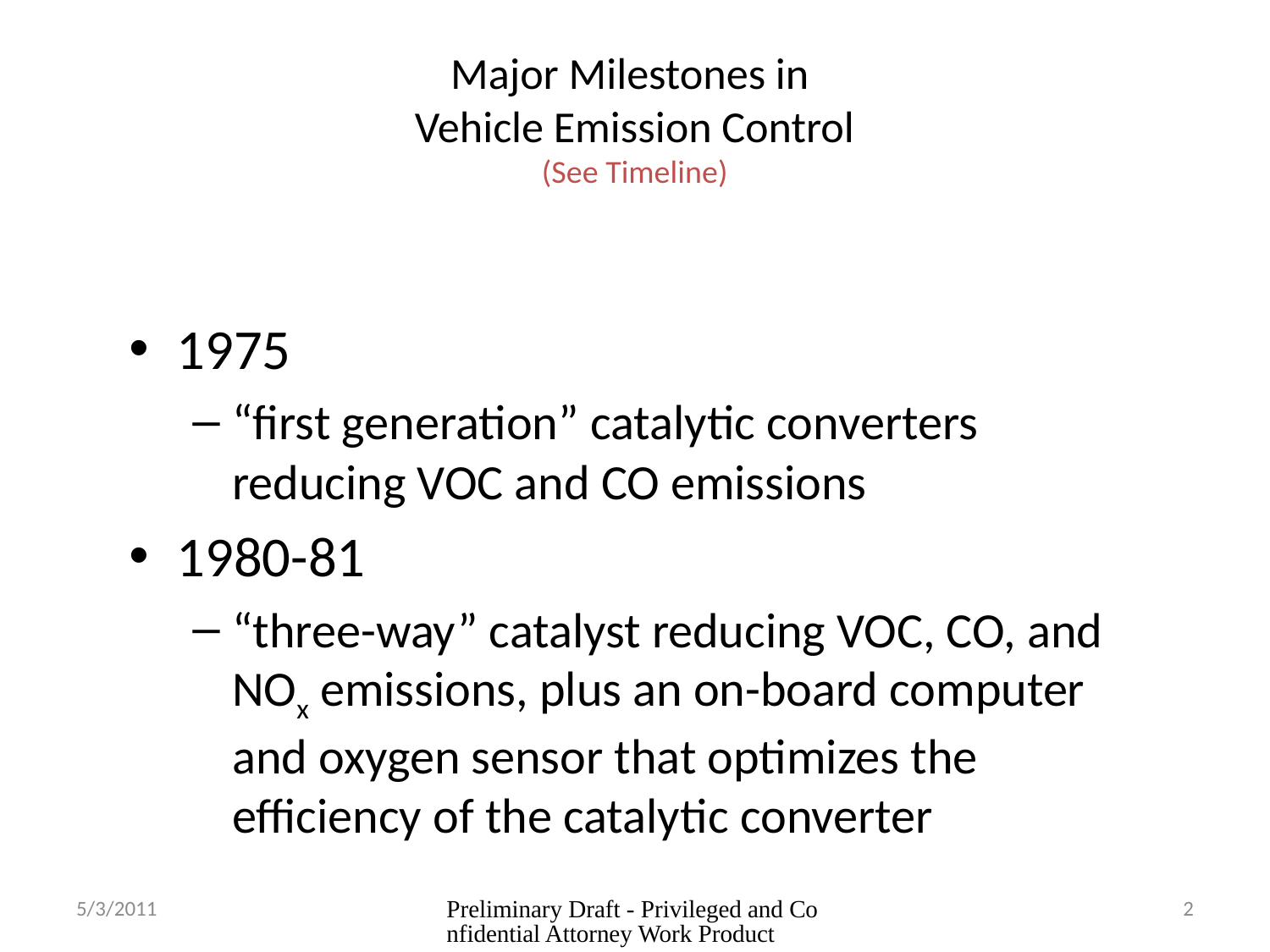

# Major Milestones in Vehicle Emission Control (See Timeline)
1975
“first generation” catalytic converters reducing VOC and CO emissions
1980-81
“three-way” catalyst reducing VOC, CO, and NOx emissions, plus an on-board computer and oxygen sensor that optimizes the efficiency of the catalytic converter
5/3/2011
Preliminary Draft - Privileged and Confidential Attorney Work Product
2